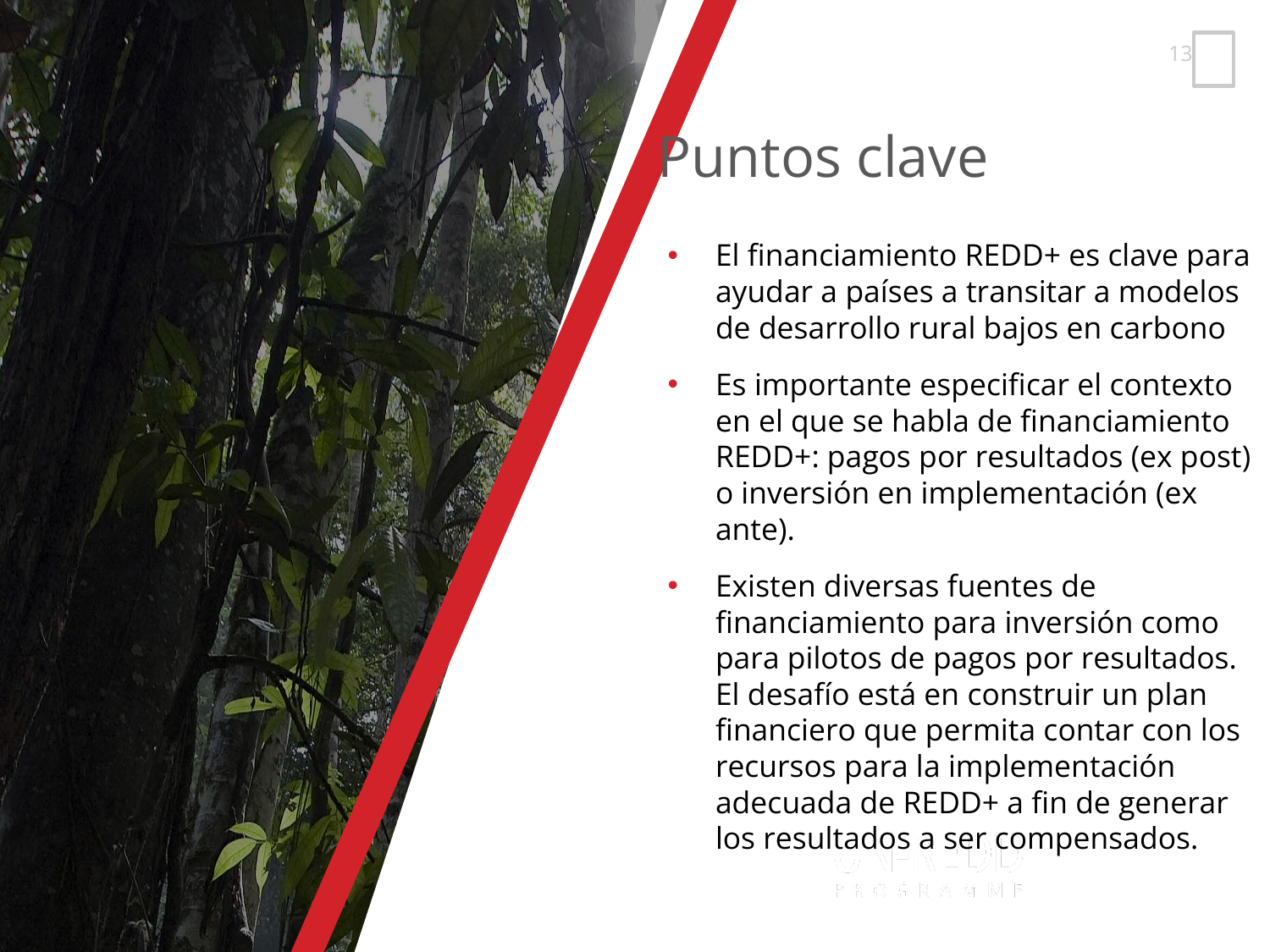

El financiamiento REDD+ es clave para ayudar a países a transitar a modelos de desarrollo rural bajos en carbono
Es importante especificar el contexto en el que se habla de financiamiento REDD+: pagos por resultados (ex post) o inversión en implementación (ex ante).
Existen diversas fuentes de financiamiento para inversión como para pilotos de pagos por resultados. El desafío está en construir un plan financiero que permita contar con los recursos para la implementación adecuada de REDD+ a fin de generar los resultados a ser compensados.